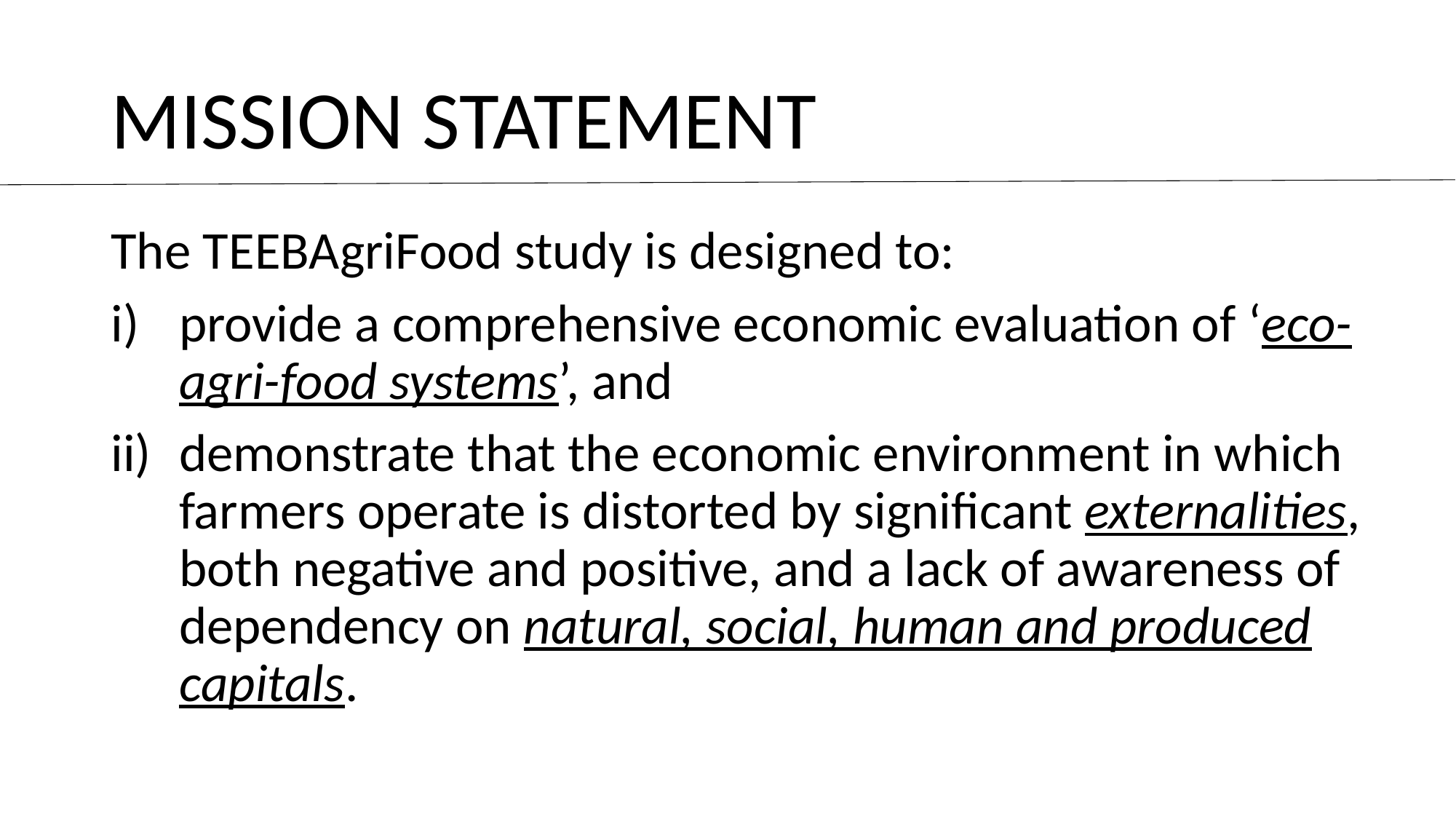

# MISSION STATEMENT
The TEEBAgriFood study is designed to:
provide a comprehensive economic evaluation of ‘eco-agri-food systems’, and
demonstrate that the economic environment in which farmers operate is distorted by significant externalities, both negative and positive, and a lack of awareness of dependency on natural, social, human and produced capitals.